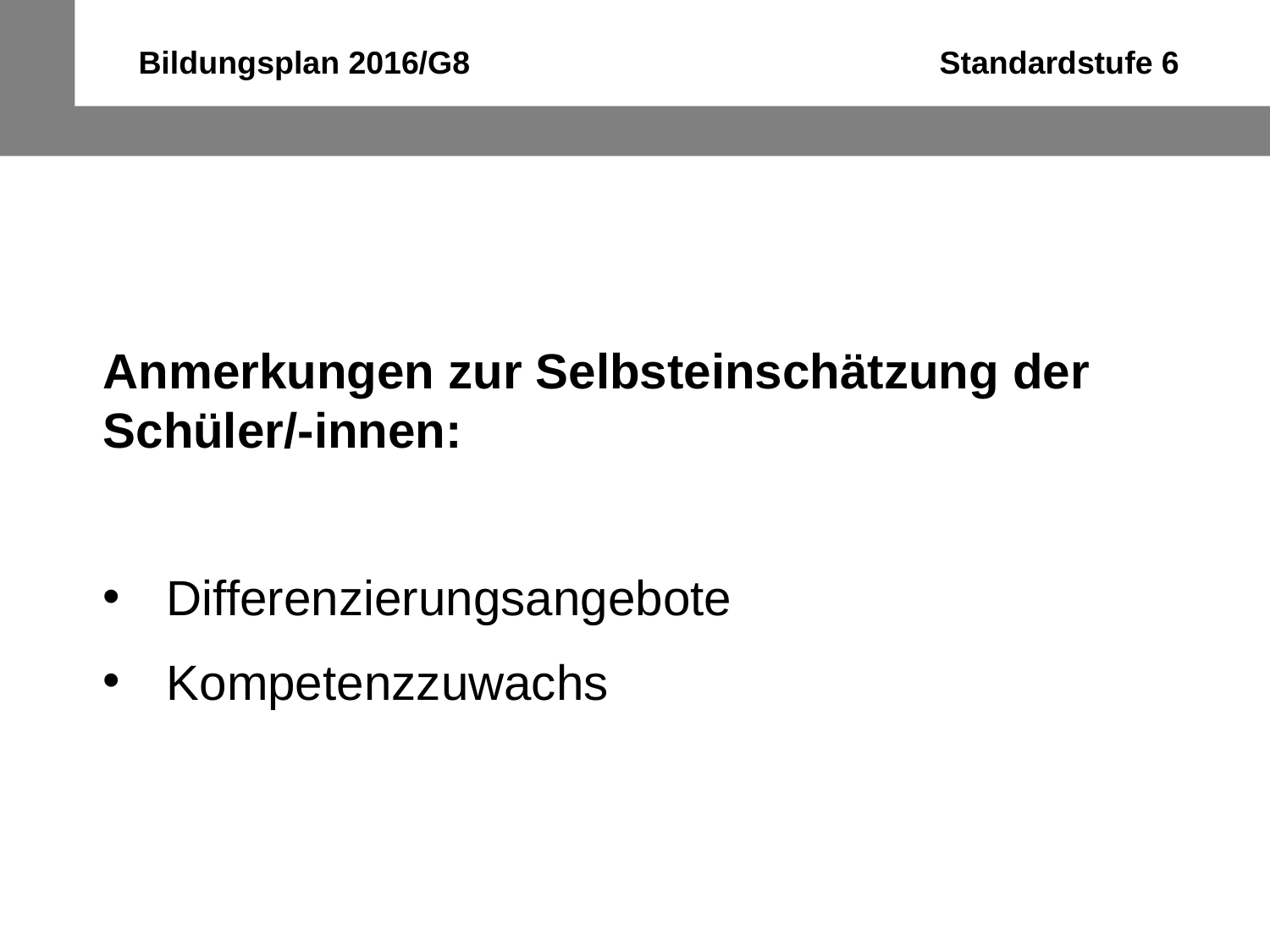

Bildungsplan 2016/G8                                                     Standardstufe 6

Anmerkungen zur Selbsteinschätzung der Schüler/-innen:

Differenzierungsangebote
Kompetenzzuwachs